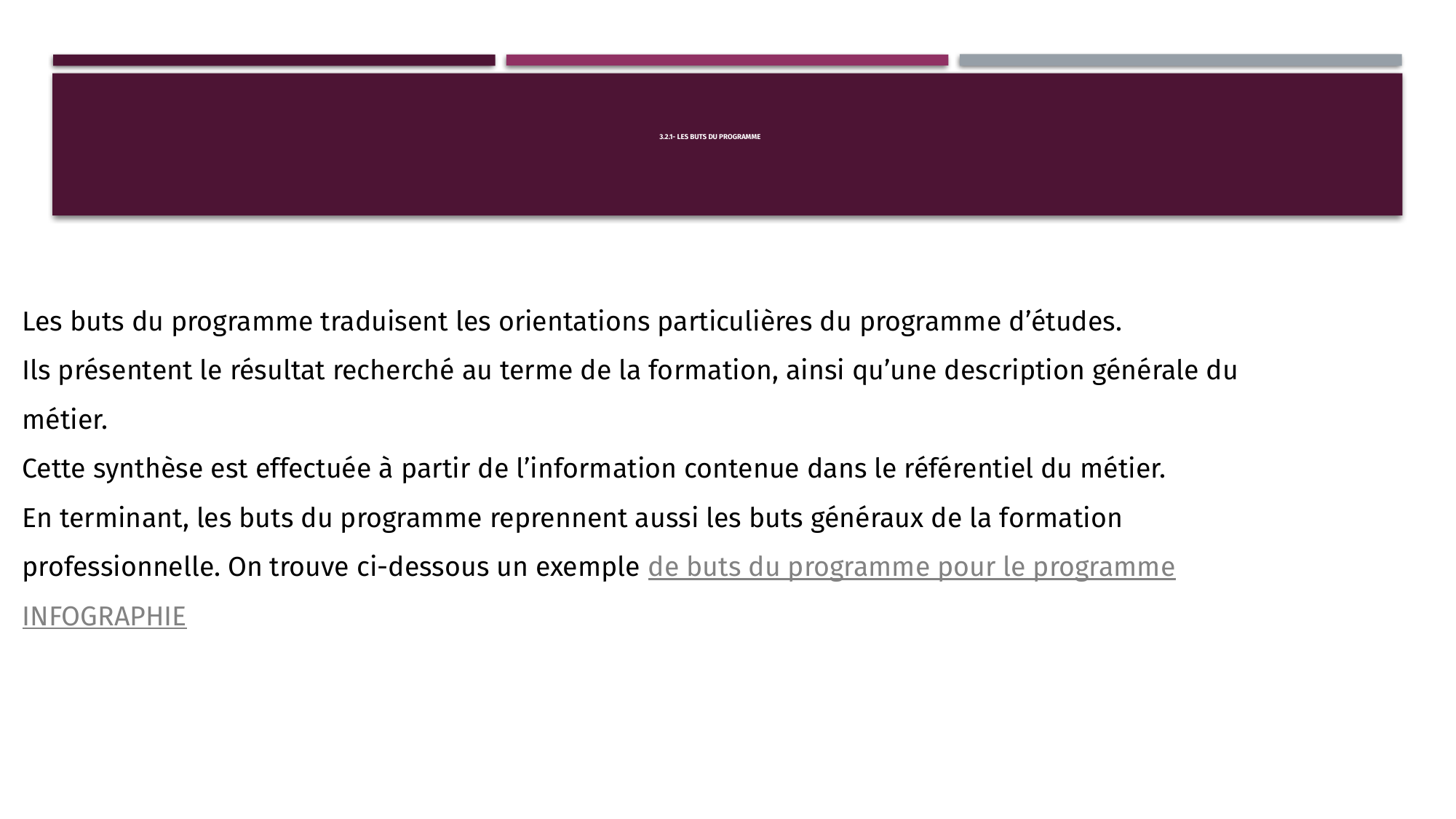

# 3.2.1- LES BUTS DU PROGRAMME

Les buts du programme traduisent les orientations particulières du programme d’études.
Ils présentent le résultat recherché au terme de la formation, ainsi qu’une description générale du
métier.
Cette synthèse est effectuée à partir de l’information contenue dans le référentiel du métier.
En terminant, les buts du programme reprennent aussi les buts généraux de la formation
professionnelle. On trouve ci-dessous un exemple de buts du programme pour le programme
INFOGRAPHIE